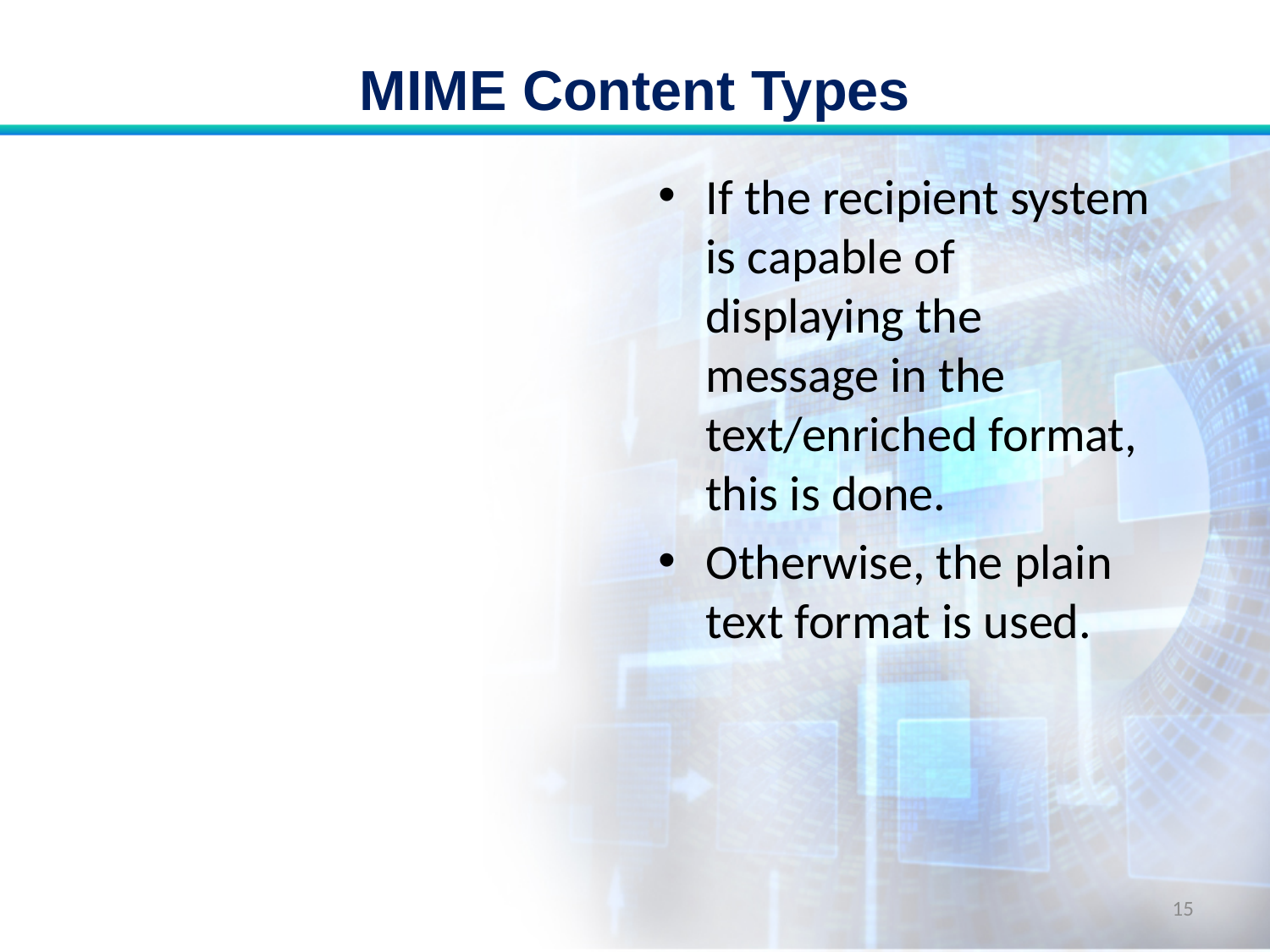

# MIME Content Types
If the recipient system is capable of displaying the message in the text/enriched format, this is done.
Otherwise, the plain text format is used.
15